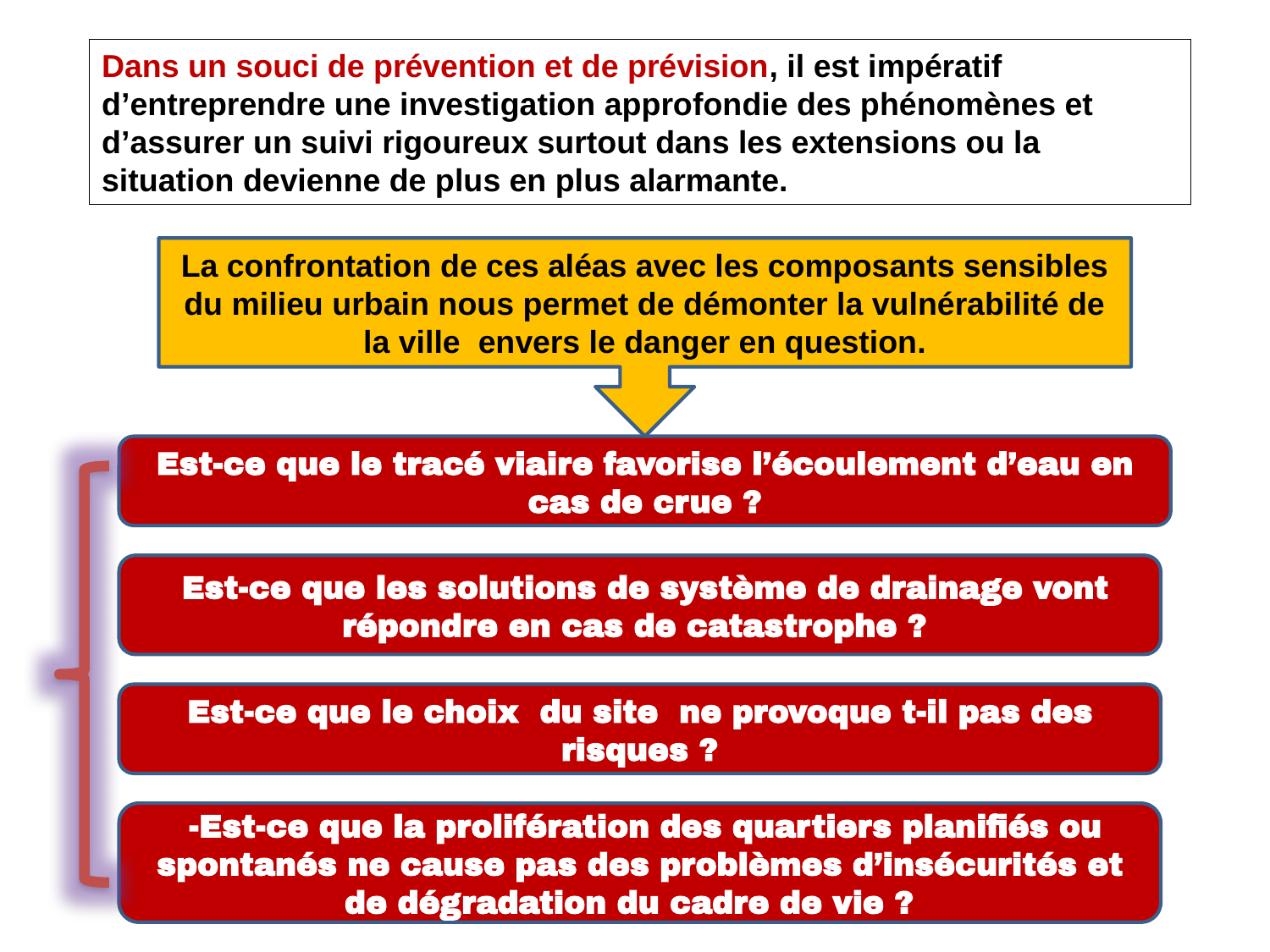

Dans un souci de prévention et de prévision, il est impératif d’entreprendre une investigation approfondie des phénomènes et d’assurer un suivi rigoureux surtout dans les extensions ou la situation devienne de plus en plus alarmante.

La confrontation de ces aléas avec les composants sensibles du milieu urbain nous permet de démonter la vulnérabilité de la ville  envers le danger en question.

Est-ce que le tracé viaire favorise l’écoulement d’eau en cas de crue ?

 Est-ce que les solutions de système de drainage vont répondre en cas de catastrophe ?
Est-ce que le choix  du site  ne provoque t-il pas des risques ?
 -Est-ce que la prolifération des quartiers planifiés ou spontanés ne cause pas des problèmes d’insécurités et de dégradation du cadre de vie ?